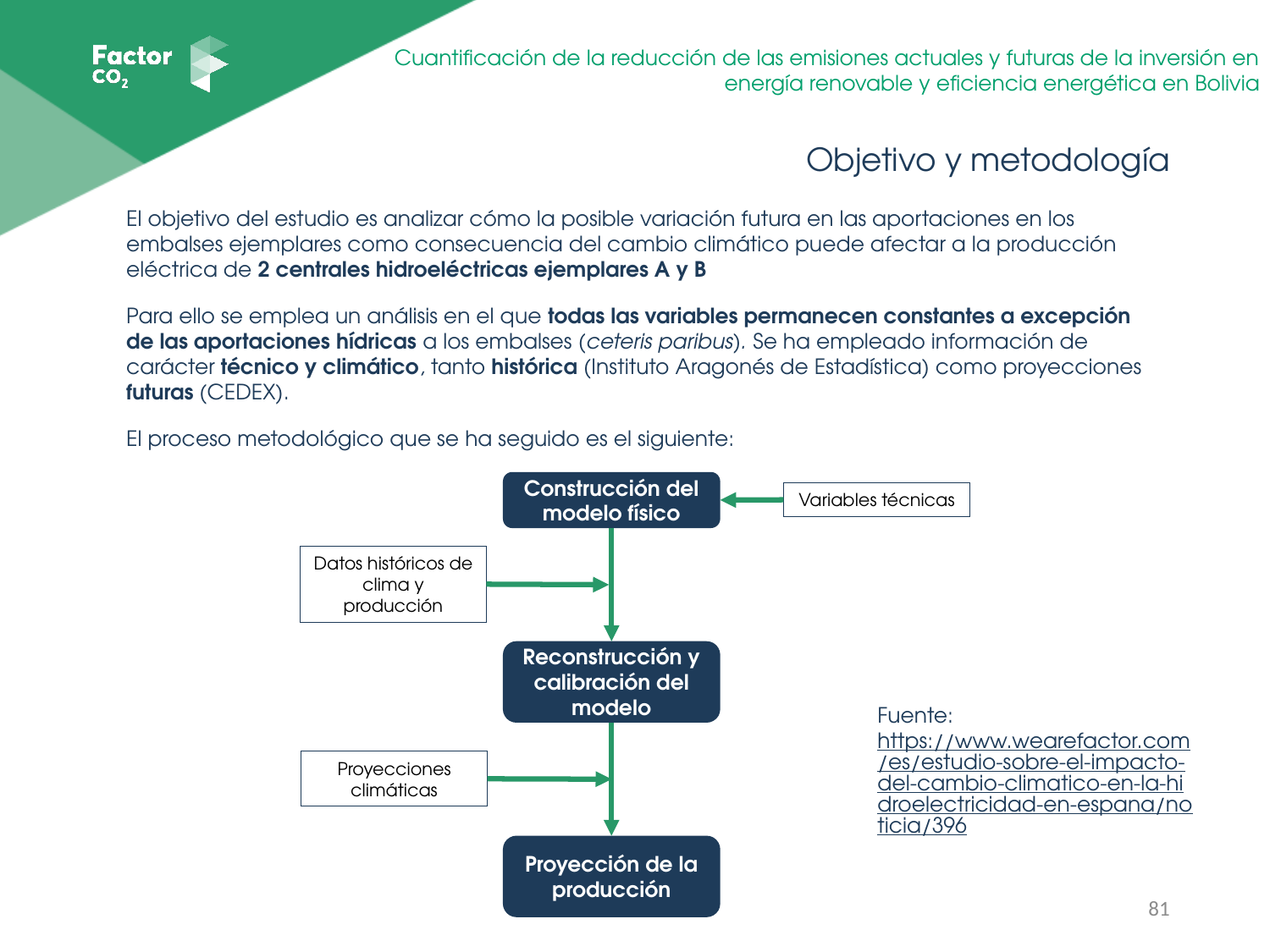

Objetivo y metodología
El objetivo del estudio es analizar cómo la posible variación futura en las aportaciones en los embalses ejemplares como consecuencia del cambio climático puede afectar a la producción eléctrica de 2 centrales hidroeléctricas ejemplares A y B
Para ello se emplea un análisis en el que todas las variables permanecen constantes a excepción de las aportaciones hídricas a los embalses (ceteris paribus). Se ha empleado información de carácter técnico y climático, tanto histórica (Instituto Aragonés de Estadística) como proyecciones futuras (CEDEX).
El proceso metodológico que se ha seguido es el siguiente:

Construcción del modelo físico
Variables técnicas
Datos históricos de clima y producción
Reconstrucción y calibración del modelo
Proyecciones climáticas
Proyección de la producción
Fuente: https://www.wearefactor.com/es/estudio-sobre-el-impacto-del-cambio-climatico-en-la-hidroelectricidad-en-espana/noticia/396

81